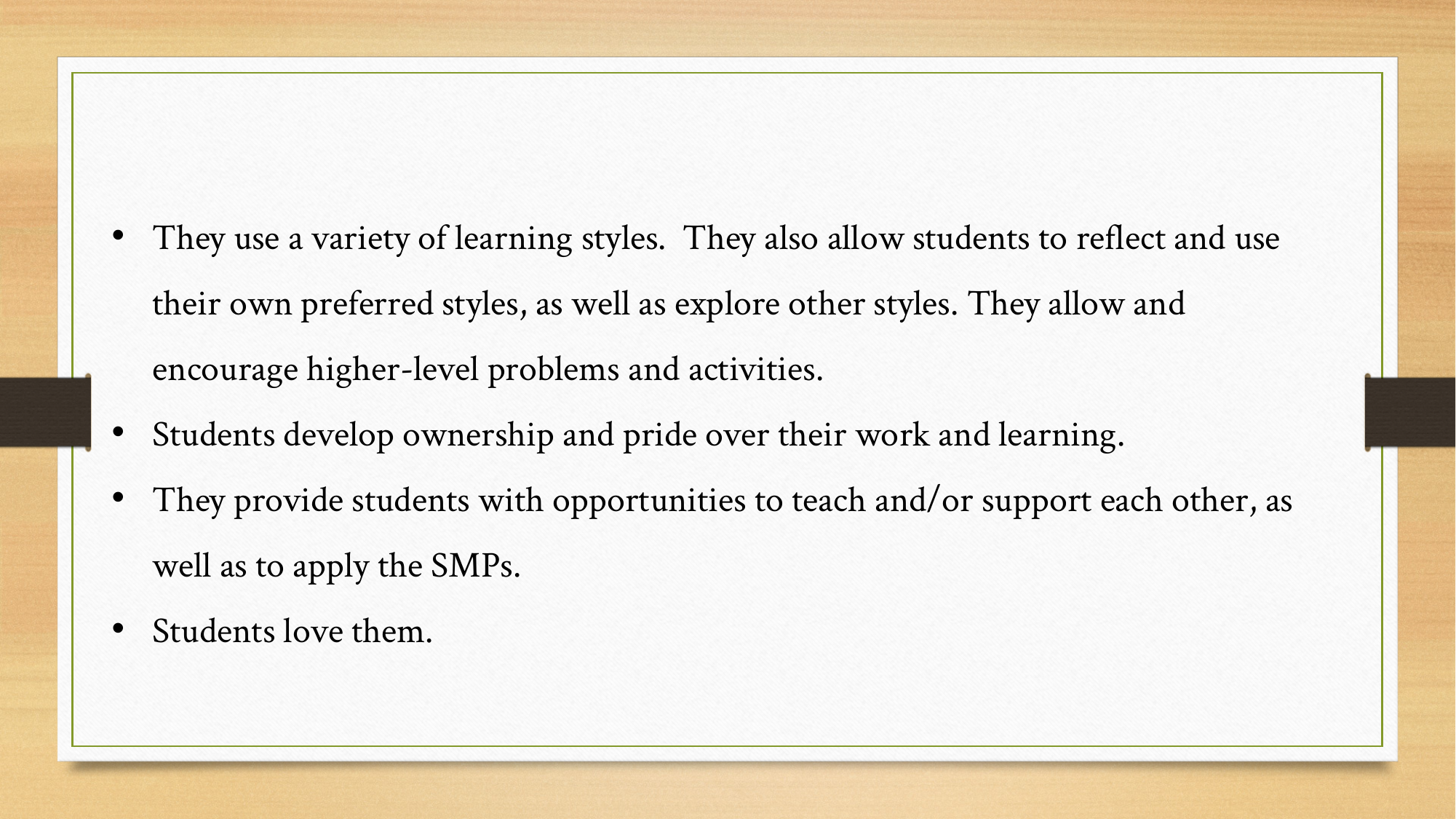

They use a variety of learning styles.  They also allow students to reflect and use their own preferred styles, as well as explore other styles. They allow and encourage higher-level problems and activities.
Students develop ownership and pride over their work and learning.
They provide students with opportunities to teach and/or support each other, as well as to apply the SMPs.
Students love them.